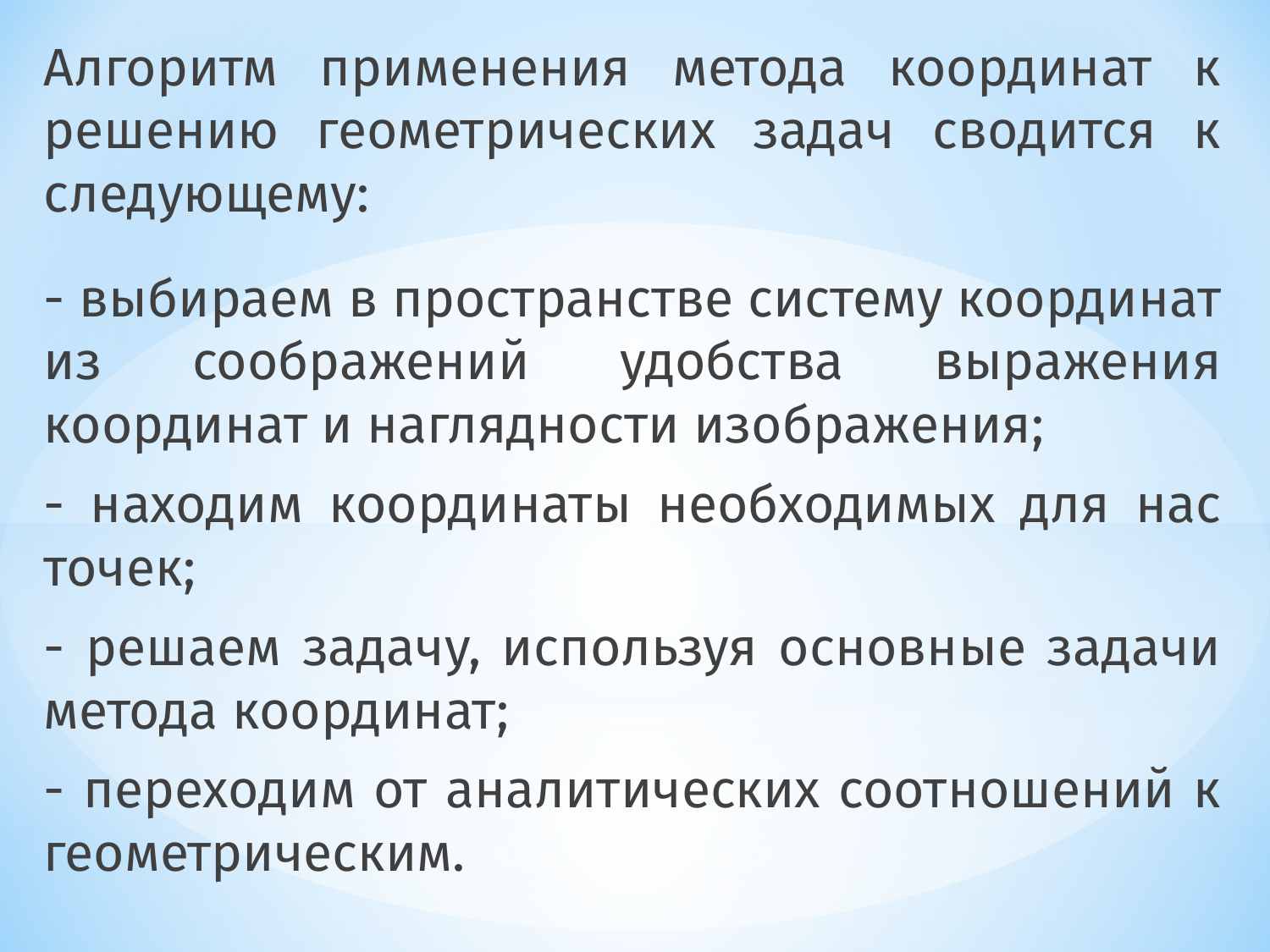

Алгоритм применения метода координат к решению геометрических задач сводится к следующему:

- выбираем в пространстве систему координат из соображений удобства выражения координат и наглядности изображения;
- находим координаты необходимых для нас точек;
- решаем задачу, используя основные задачи метода координат;
- переходим от аналитических соотношений к геометрическим.